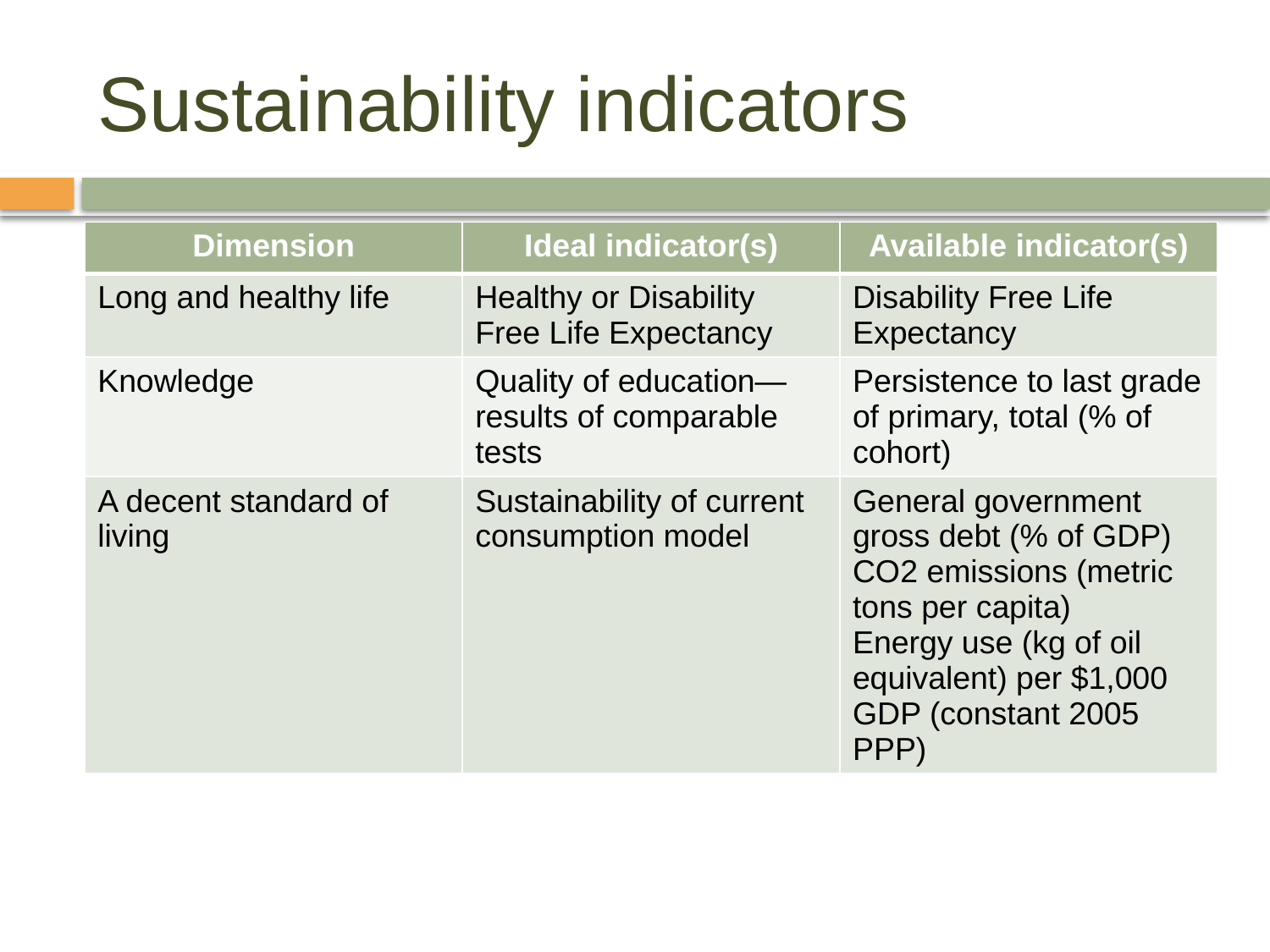

# Sustainability indicators
| Dimension | Ideal indicator(s) | Available indicator(s) |
| --- | --- | --- |
| Long and healthy life | Healthy or Disability Free Life Expectancy | Disability Free Life Expectancy |
| Knowledge | Quality of education—results of comparable tests | Persistence to last grade of primary, total (% of cohort) |
| A decent standard of living | Sustainability of current consumption model | General government gross debt (% of GDP) CO2 emissions (metric tons per capita) Energy use (kg of oil equivalent) per $1,000 GDP (constant 2005 PPP) |